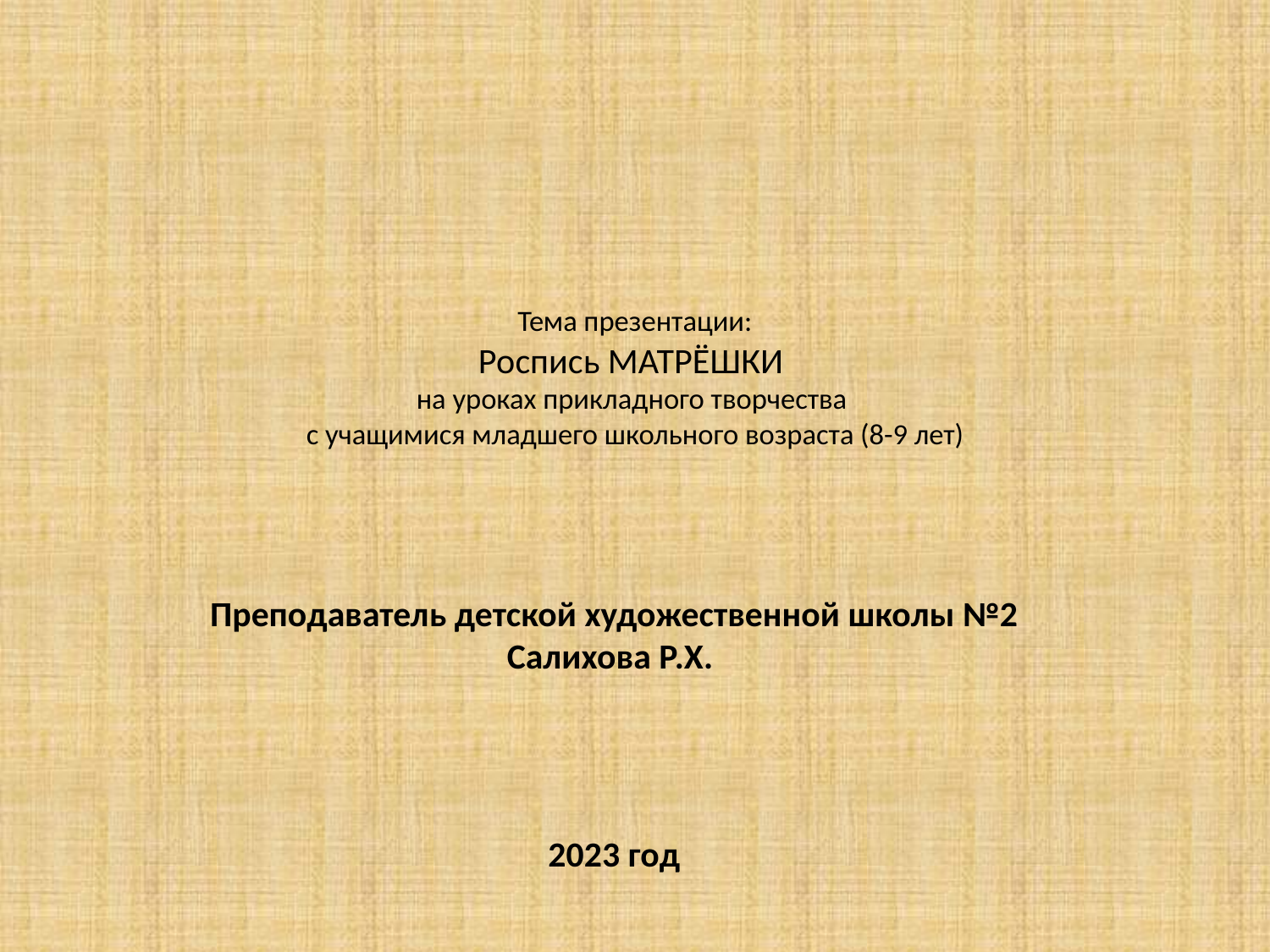

# Тема презентации: Роспись МАТРЁШКИ на уроках прикладного творчества с учащимися младшего школьного возраста (8-9 лет)
Преподаватель детской художественной школы №2 Салихова Р.Х.

2023 год